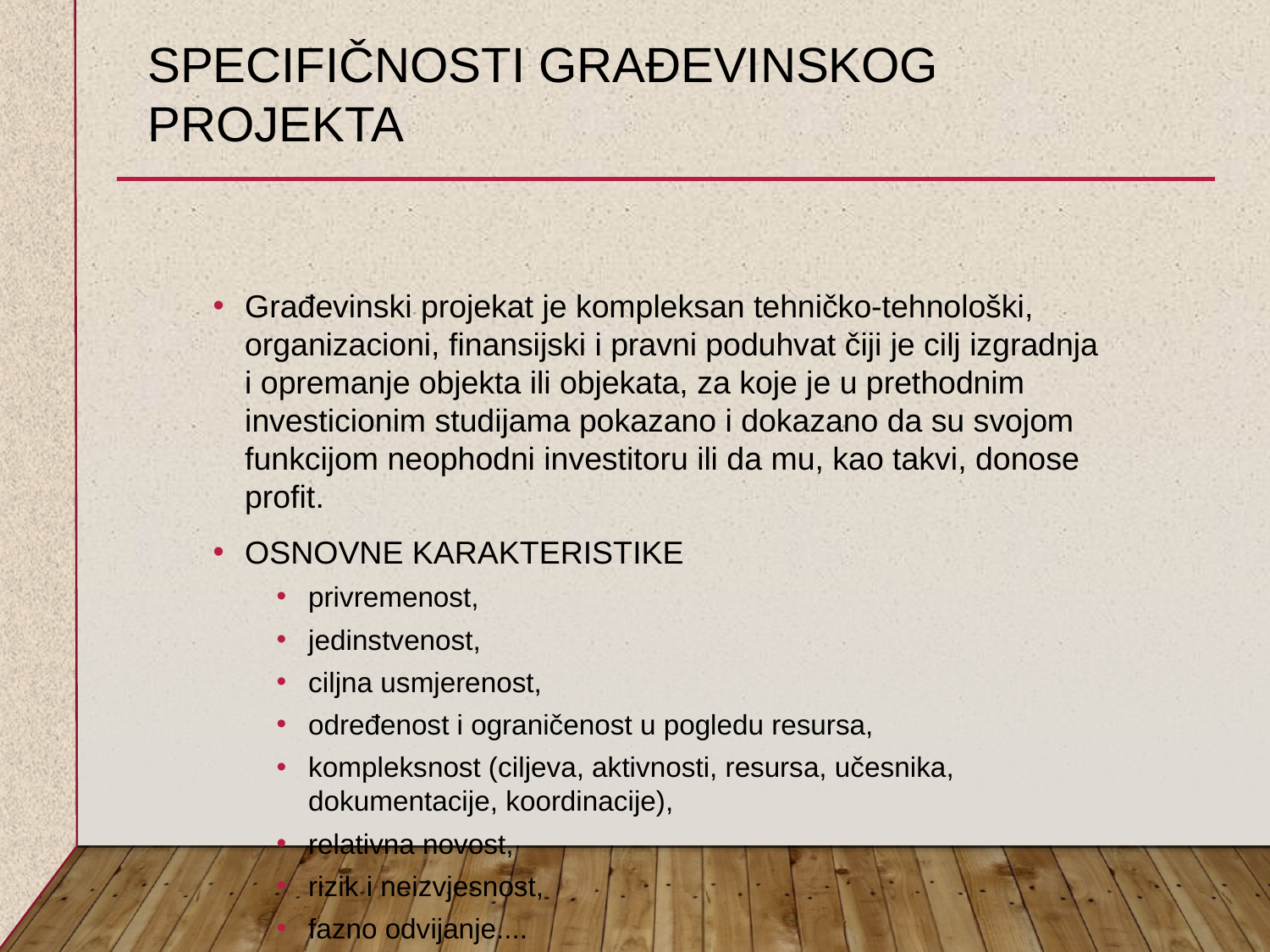

# SPECIFIČNOSTI GRAĐEVINSKOG PROJEKTA
Građevinski projekat je kompleksan tehničko-tehnološki, organizacioni, finansijski i pravni poduhvat čiji je cilj izgradnja i opremanje objekta ili objekata, za koje je u prethodnim investicionim studijama pokazano i dokazano da su svojom funkcijom neophodni investitoru ili da mu, kao takvi, donose profit.
OSNOVNE KARAKTERISTIKE
privremenost,
jedinstvenost,
ciljna usmjerenost,
određenost i ograničenost u pogledu resursa,
kompleksnost (ciljeva, aktivnosti, resursa, učesnika, dokumentacije, koordinacije),
relativna novost,
rizik i neizvjesnost,
fazno odvijanje....